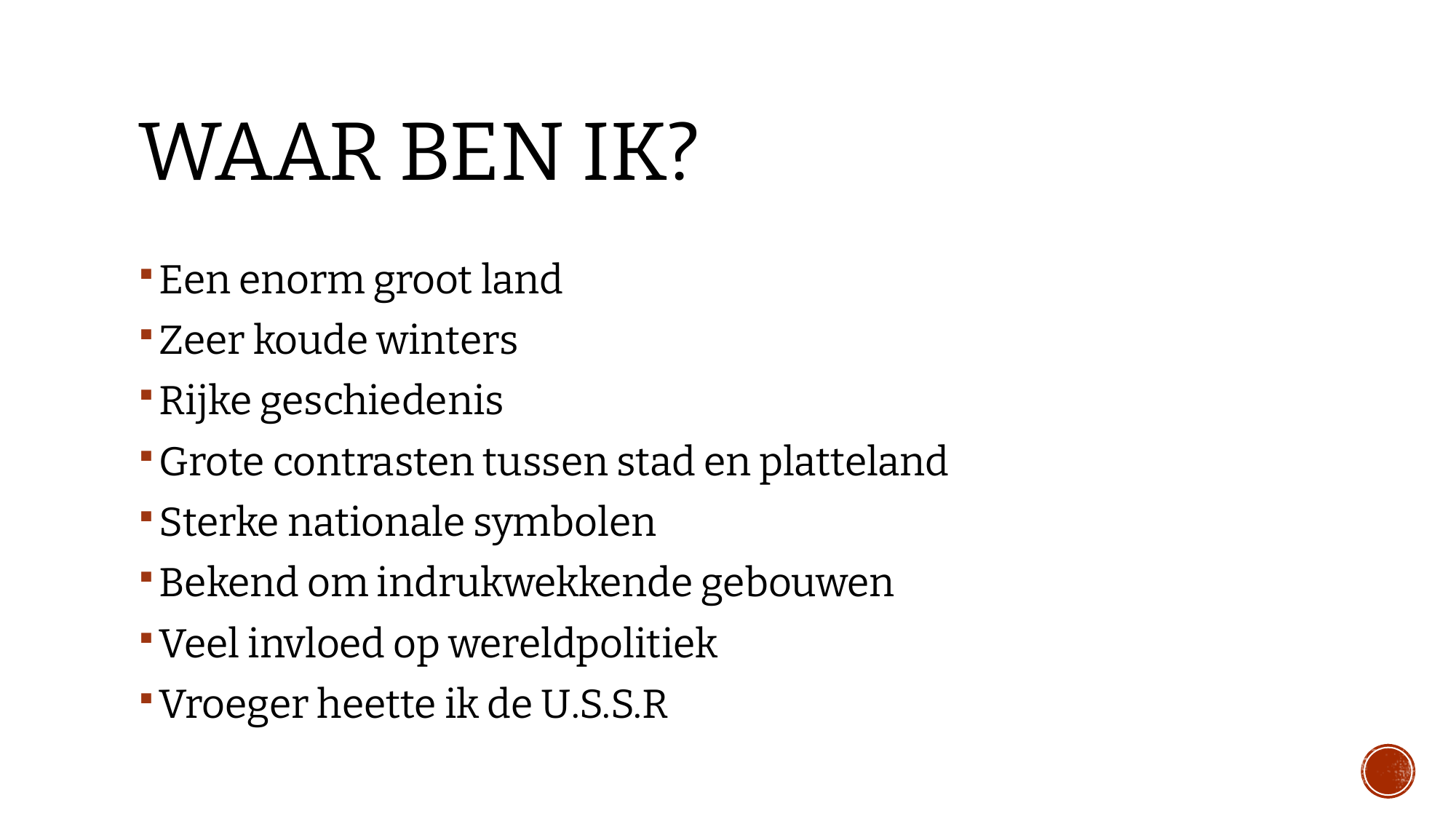

# Waar ben ik?
Een enorm groot land
Zeer koude winters
Rijke geschiedenis
Grote contrasten tussen stad en platteland
Sterke nationale symbolen
Bekend om indrukwekkende gebouwen
Veel invloed op wereldpolitiek
Vroeger heette ik de U.S.S.R